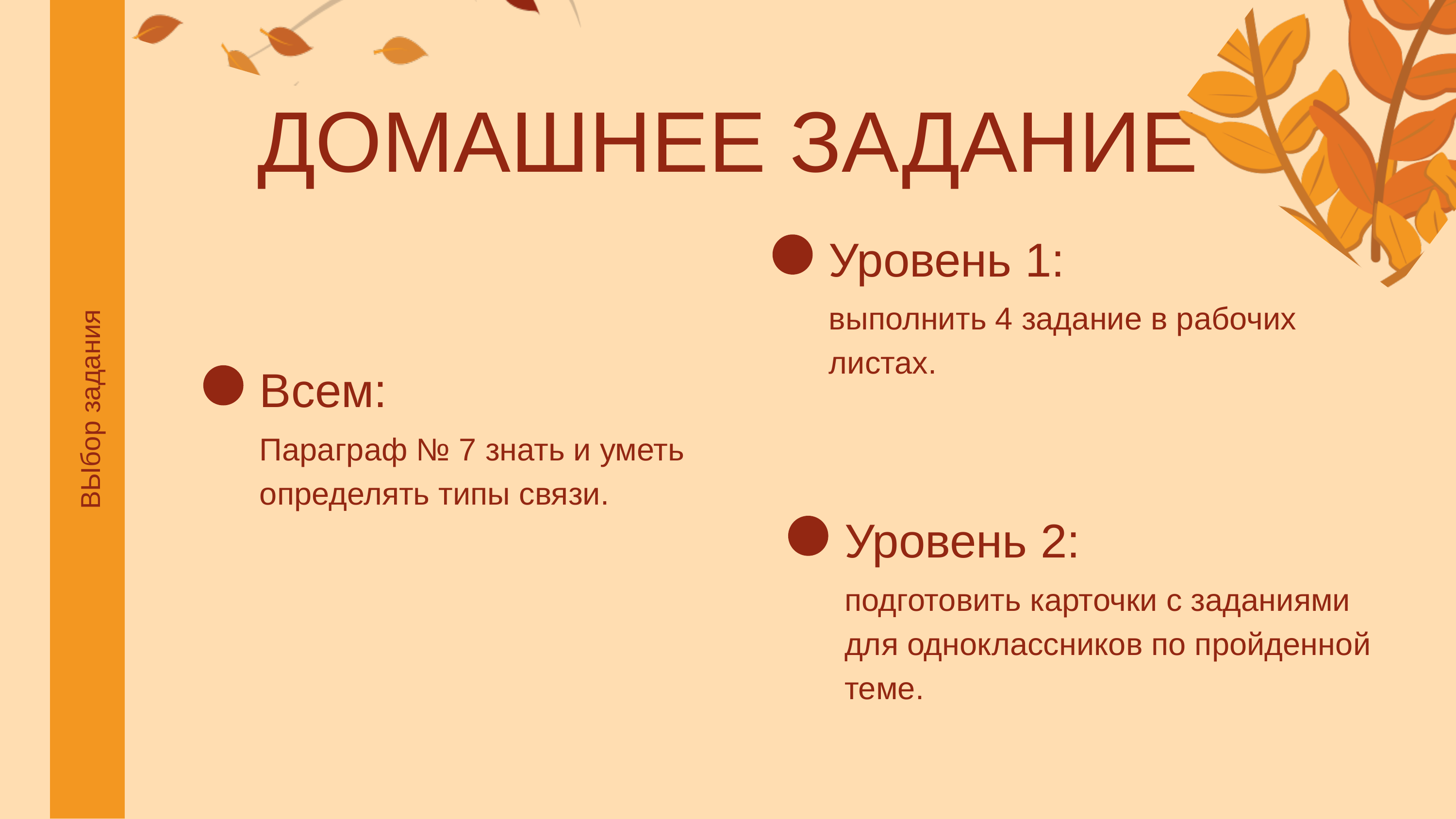

ДОМАШНЕЕ ЗАДАНИЕ
Уровень 1:

выполнить 4 задание в рабочих листах.

Всем:

ВЫбор задания
Параграф № 7 знать и уметь определять типы связи.
Уровень 2:

подготовить карточки с заданиями для одноклассников по пройденной теме.